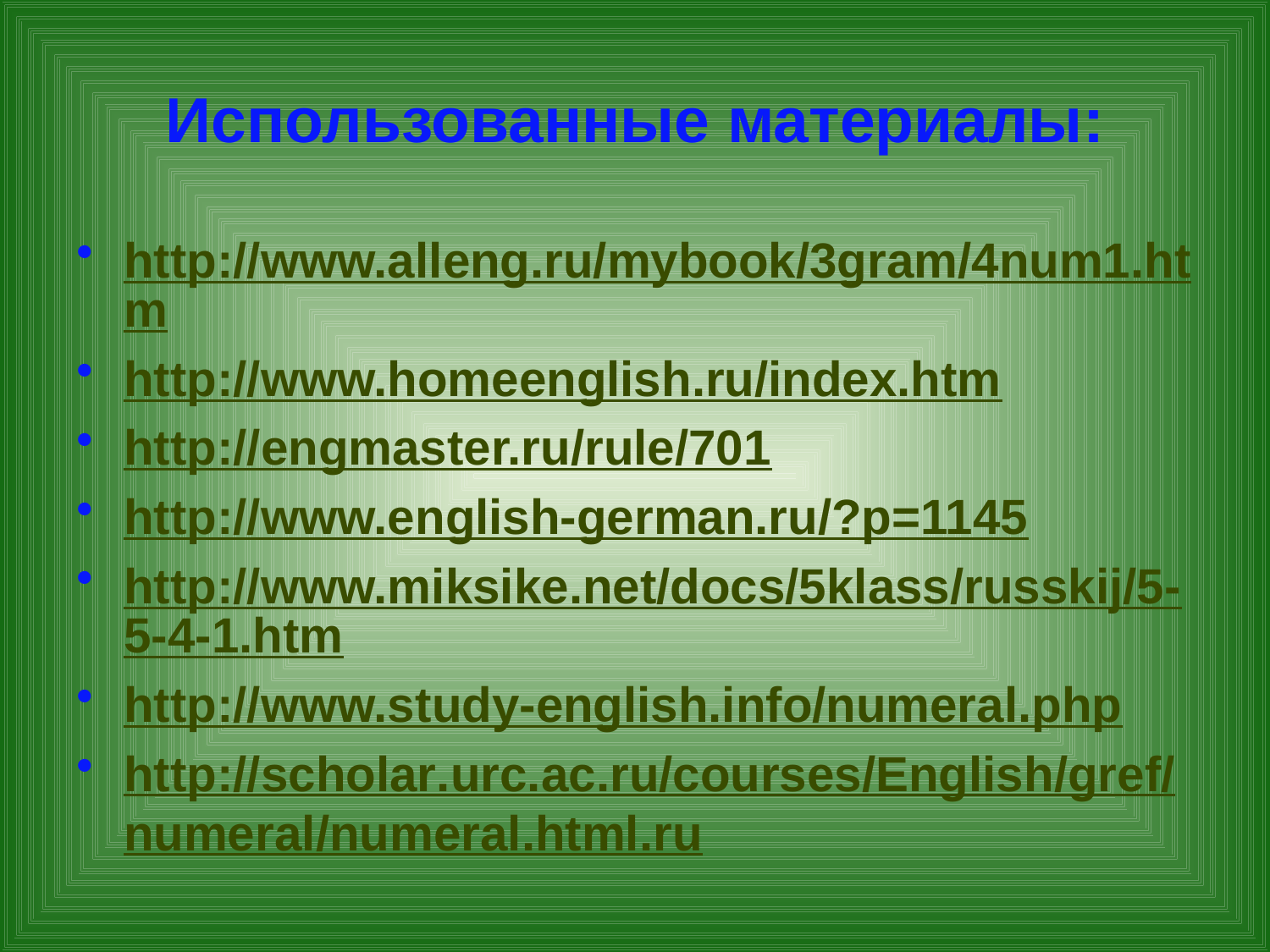

# Использованные материалы:
http://www.alleng.ru/mybook/3gram/4num1.htm
http://www.homeenglish.ru/index.htm
http://engmaster.ru/rule/701
http://www.english-german.ru/?p=1145
http://www.miksike.net/docs/5klass/russkij/5-5-4-1.htm
http://www.study-english.info/numeral.php
http://scholar.urc.ac.ru/courses/English/gref/numeral/numeral.html.ru